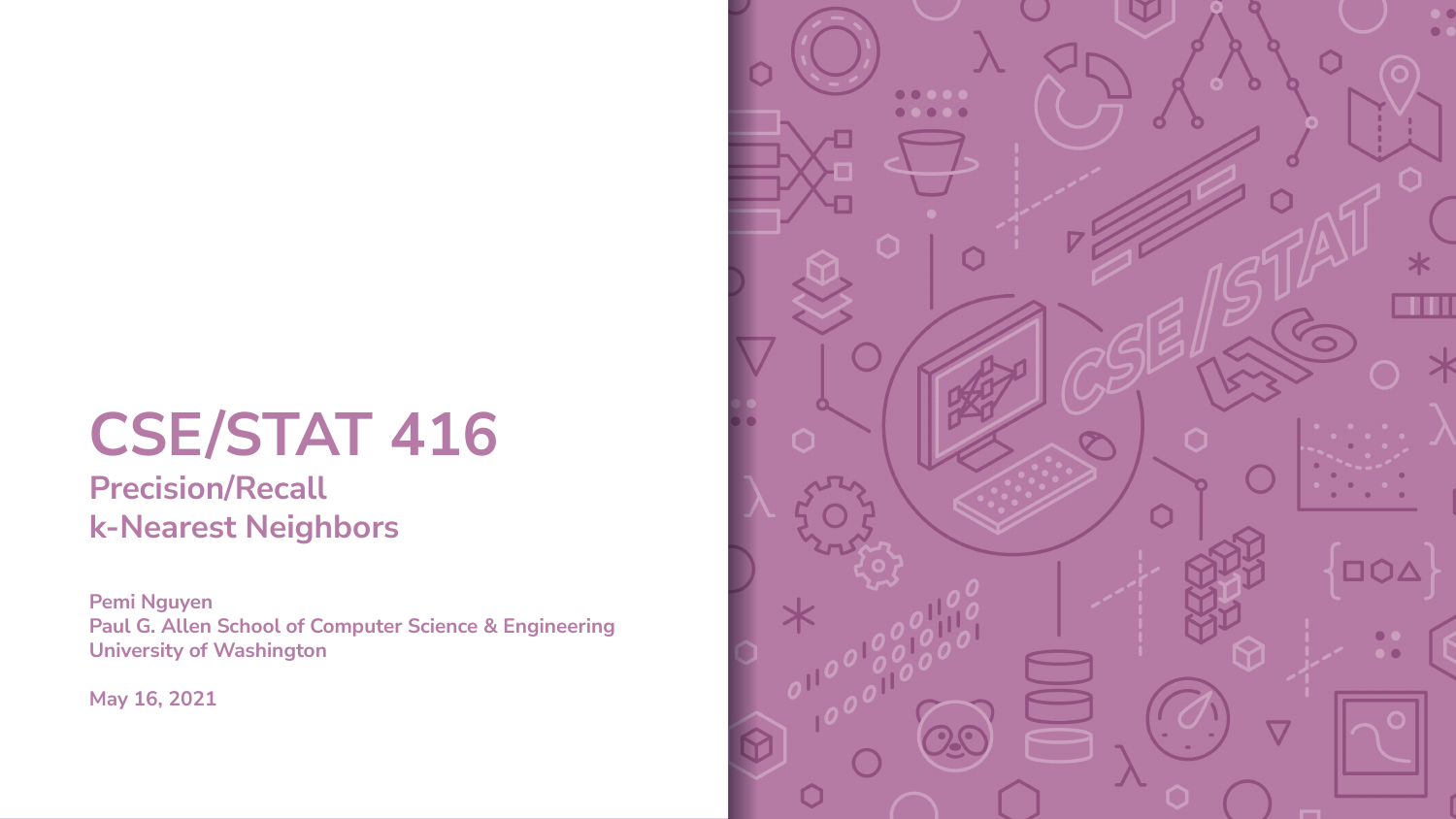

# CSE/STAT 416 Precision/Recall k-Nearest Neighbors Pemi Nguyen Paul G. Allen School of Computer Science & Engineering University of Washington May 16, 2021